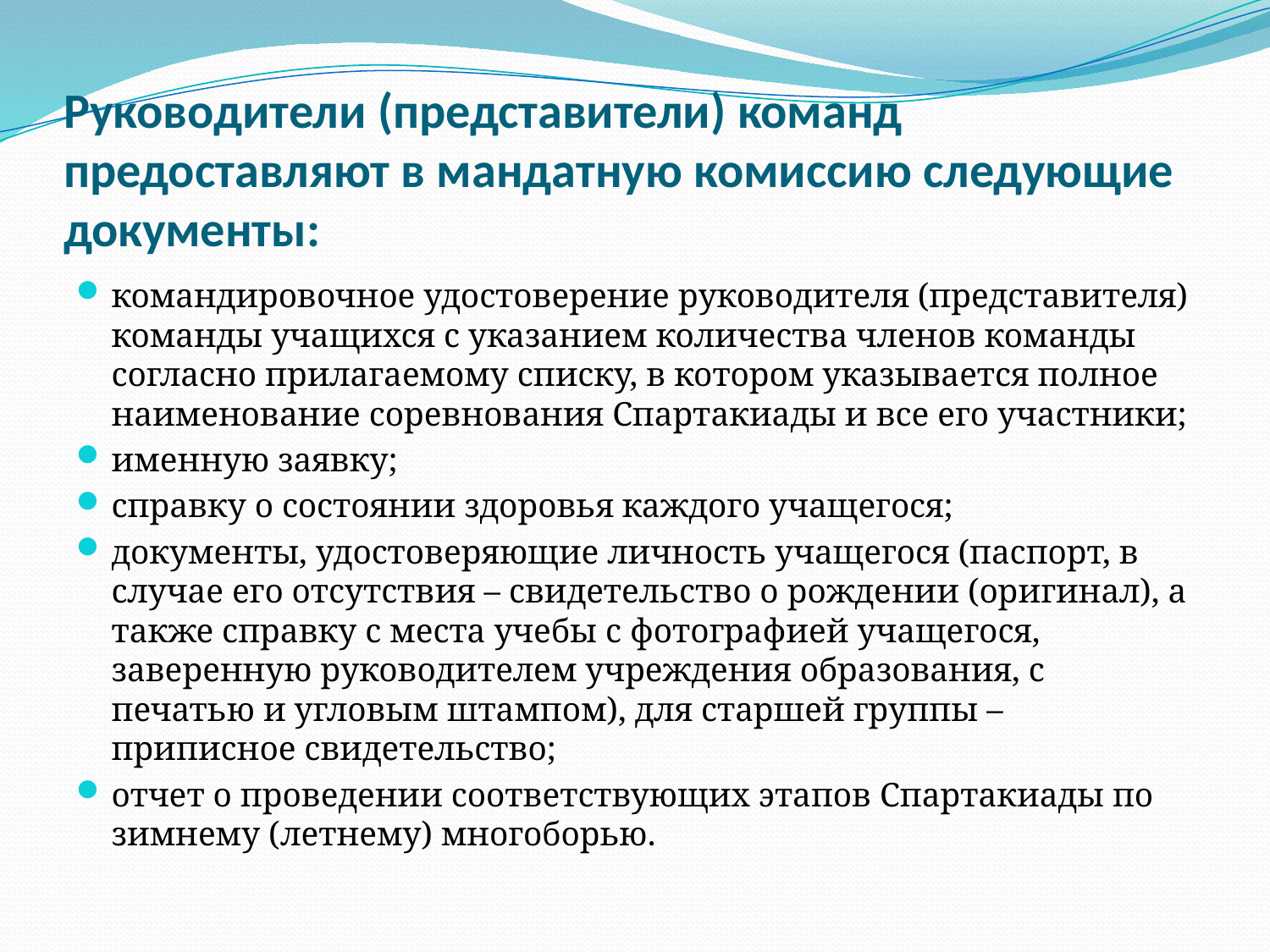

# Руководители (представители) команд предоставляют в мандатную комиссию следующие документы:
командировочное удостоверение руководителя (представителя) команды учащихся с указанием количества членов команды согласно прилагаемому списку, в котором указывается полное наименование соревнования Спартакиады и все его участники;
именную заявку;
справку о состоянии здоровья каждого учащегося;
документы, удостоверяющие личность учащегося (паспорт, в случае его отсутствия – свидетельство о рождении (оригинал), а также справку с места учебы с фотографией учащегося, заверенную руководителем учреждения образования, с печатью и угловым штампом), для старшей группы – приписное свидетельство;
отчет о проведении соответствующих этапов Спартакиады по зимнему (летнему) многоборью.